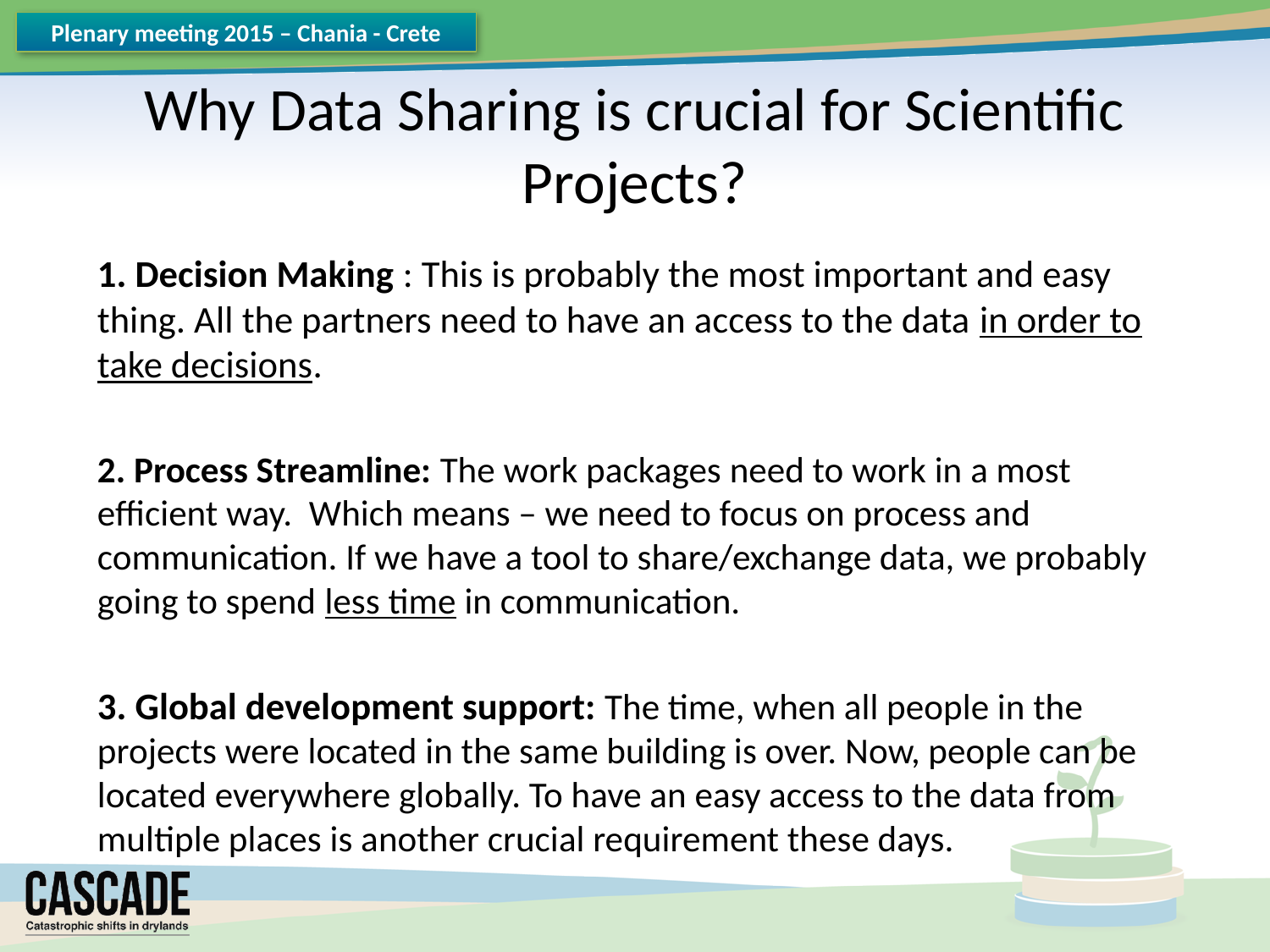

# Why Data Sharing is crucial for Scientific Projects?
1. Decision Making : This is probably the most important and easy thing. All the partners need to have an access to the data in order to take decisions.

2. Process Streamline: The work packages need to work in a most efficient way.  Which means – we need to focus on process and communication. If we have a tool to share/exchange data, we probably going to spend less time in communication.

3. Global development support: The time, when all people in the projects were located in the same building is over. Now, people can be located everywhere globally. To have an easy access to the data from multiple places is another crucial requirement these days.